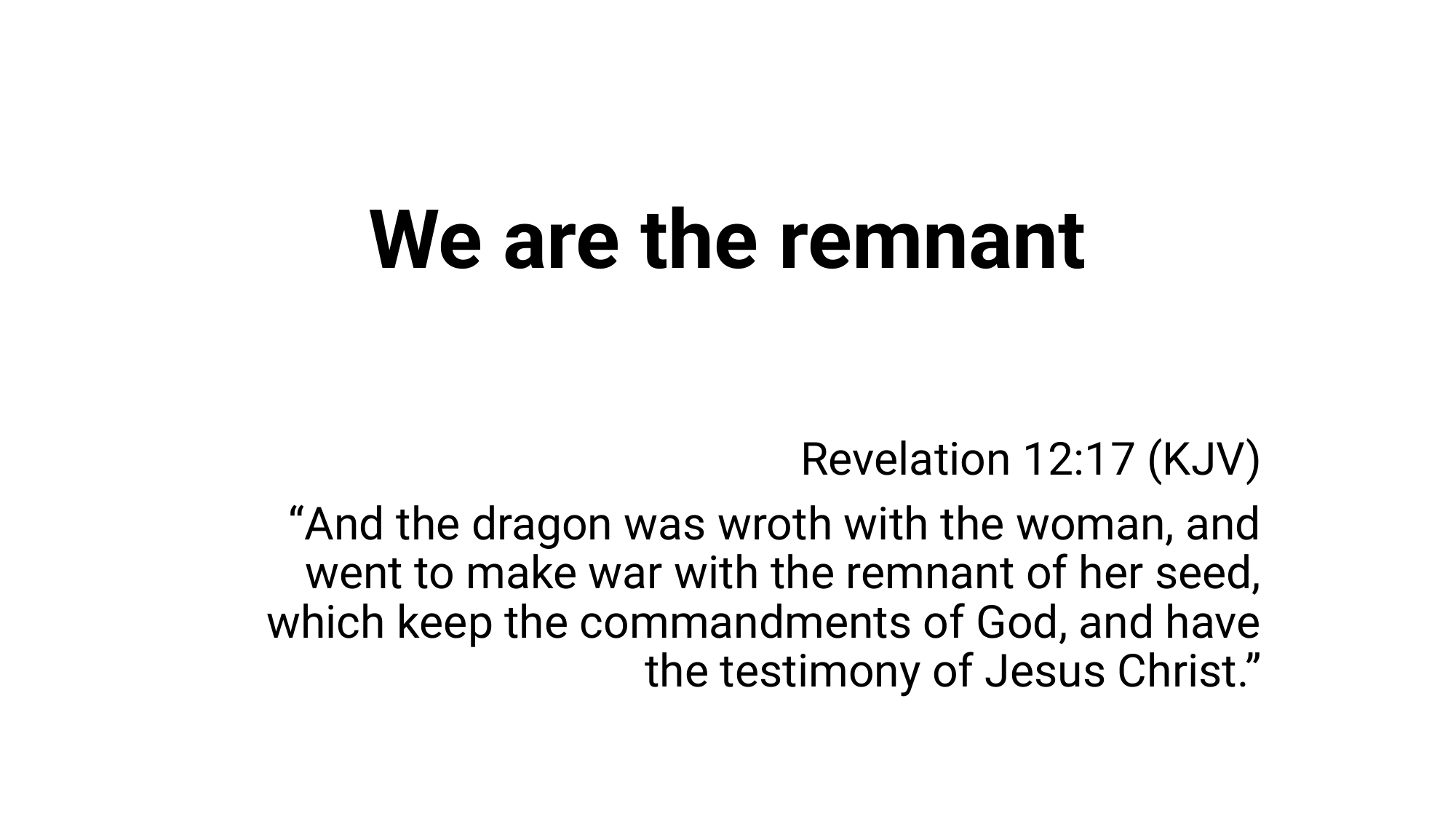

# We are the remnant
Revelation 12:17 (KJV)
“And the dragon was wroth with the woman, and went to make war with the remnant of her seed, which keep the commandments of God, and have the testimony of Jesus Christ.”